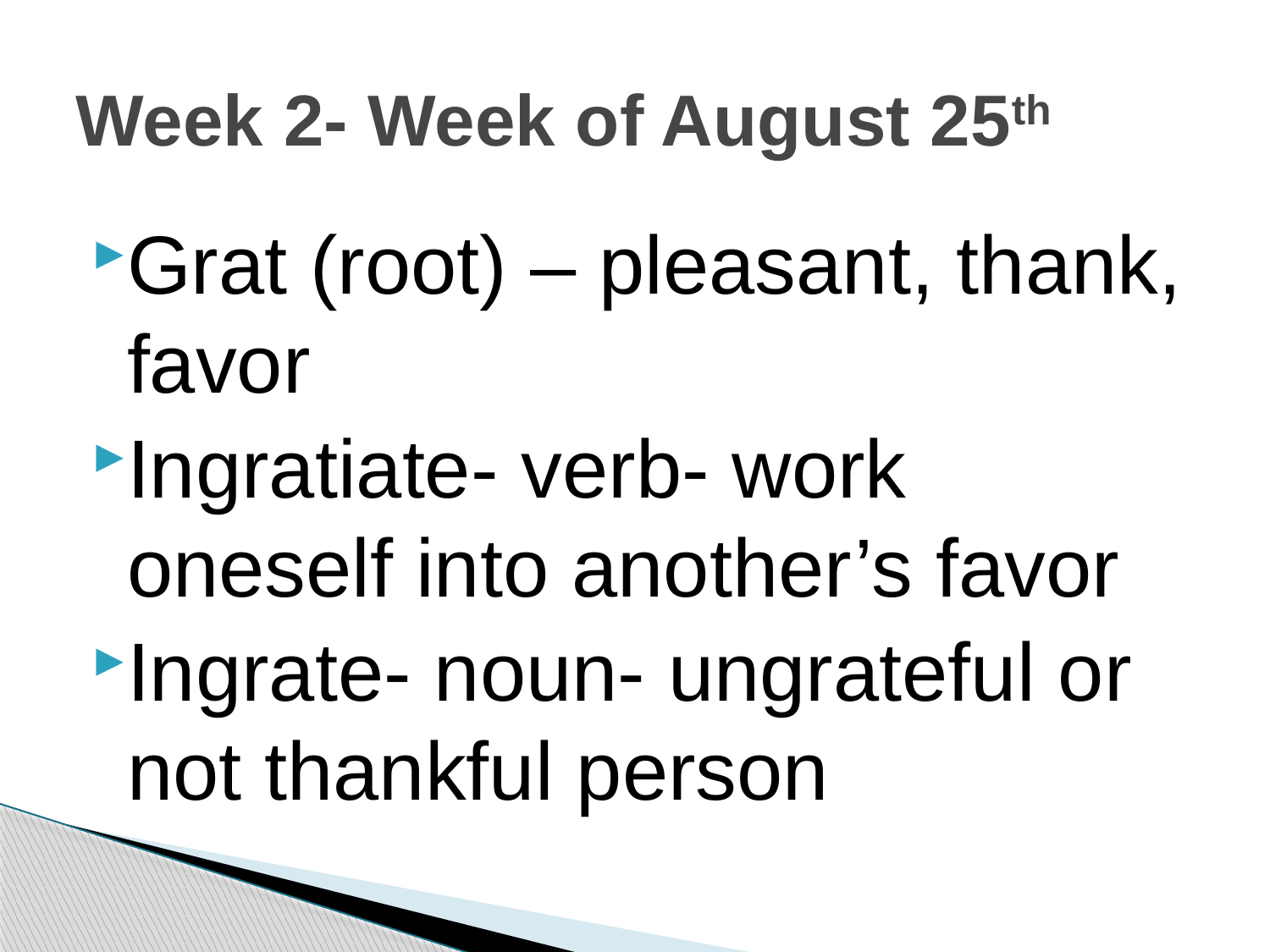

# Week 2- Week of August 25th
Grat (root) – pleasant, thank, favor
Ingratiate- verb- work oneself into another’s favor
Ingrate- noun- ungrateful or not thankful person